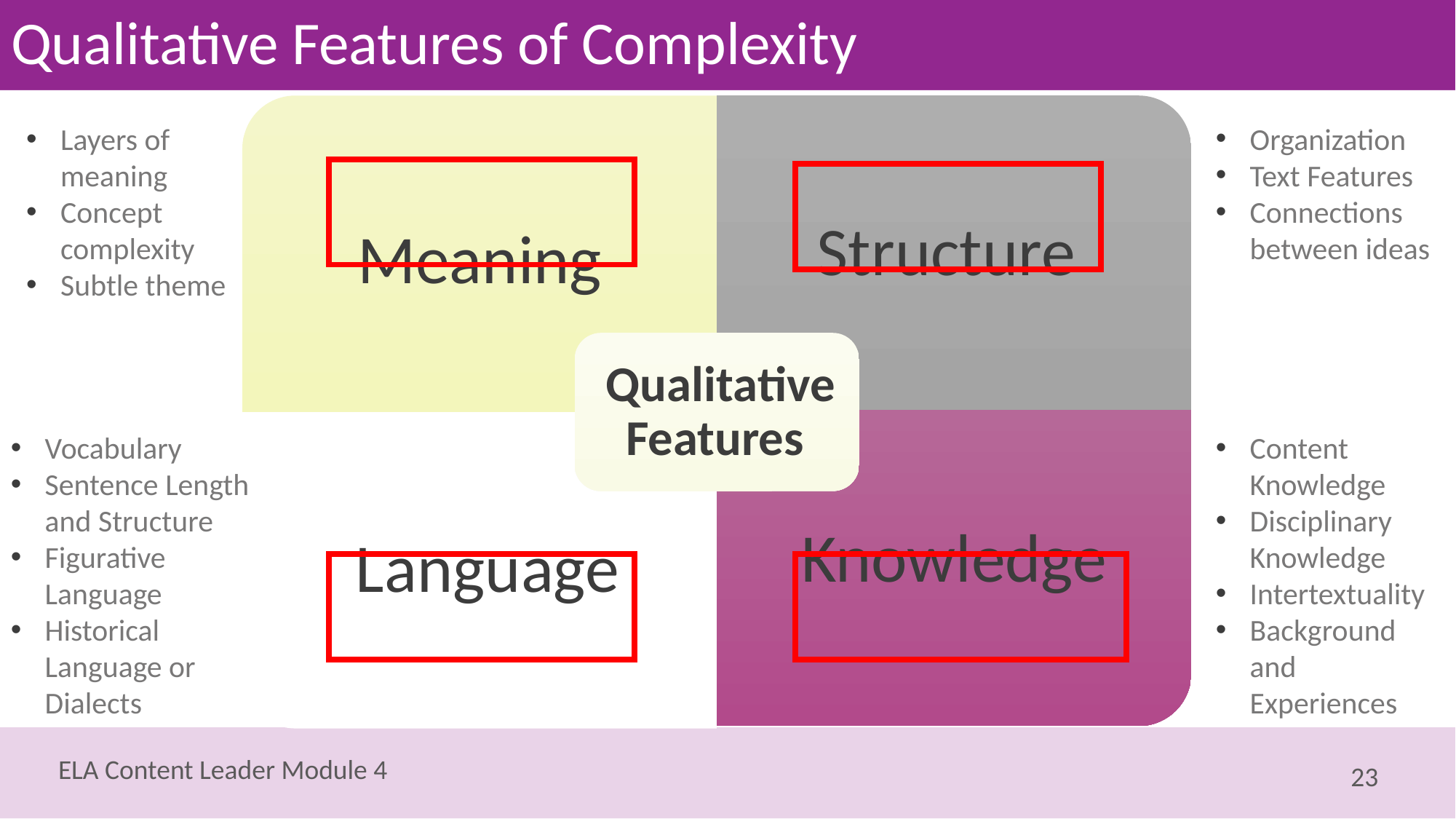

# Qualitative Features of Complexity
Meaning
Structure
Language
Knowledge
Qualitative Features
Layers of meaning
Concept complexity
Subtle theme
Organization
Text Features
Connections between ideas

Vocabulary
Sentence Length and Structure
Figurative Language
Historical Language or Dialects
Content Knowledge
Disciplinary Knowledge
Intertextuality
Background and Experiences

23